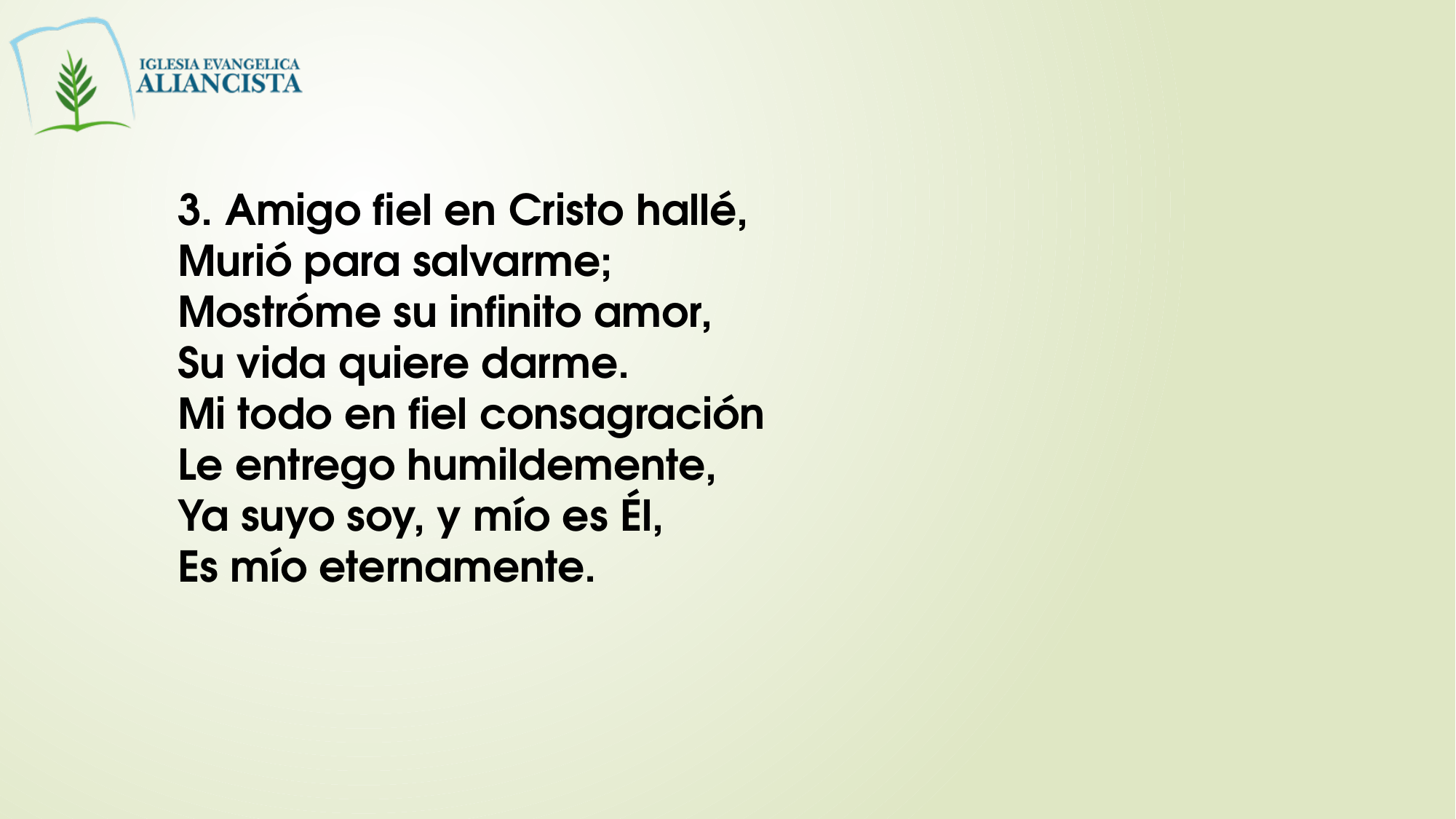

3. Amigo fiel en Cristo hallé,
Murió para salvarme;
Mostróme su infinito amor,
Su vida quiere darme.
Mi todo en fiel consagración
Le entrego humildemente,
Ya suyo soy, y mío es Él,
Es mío eternamente.